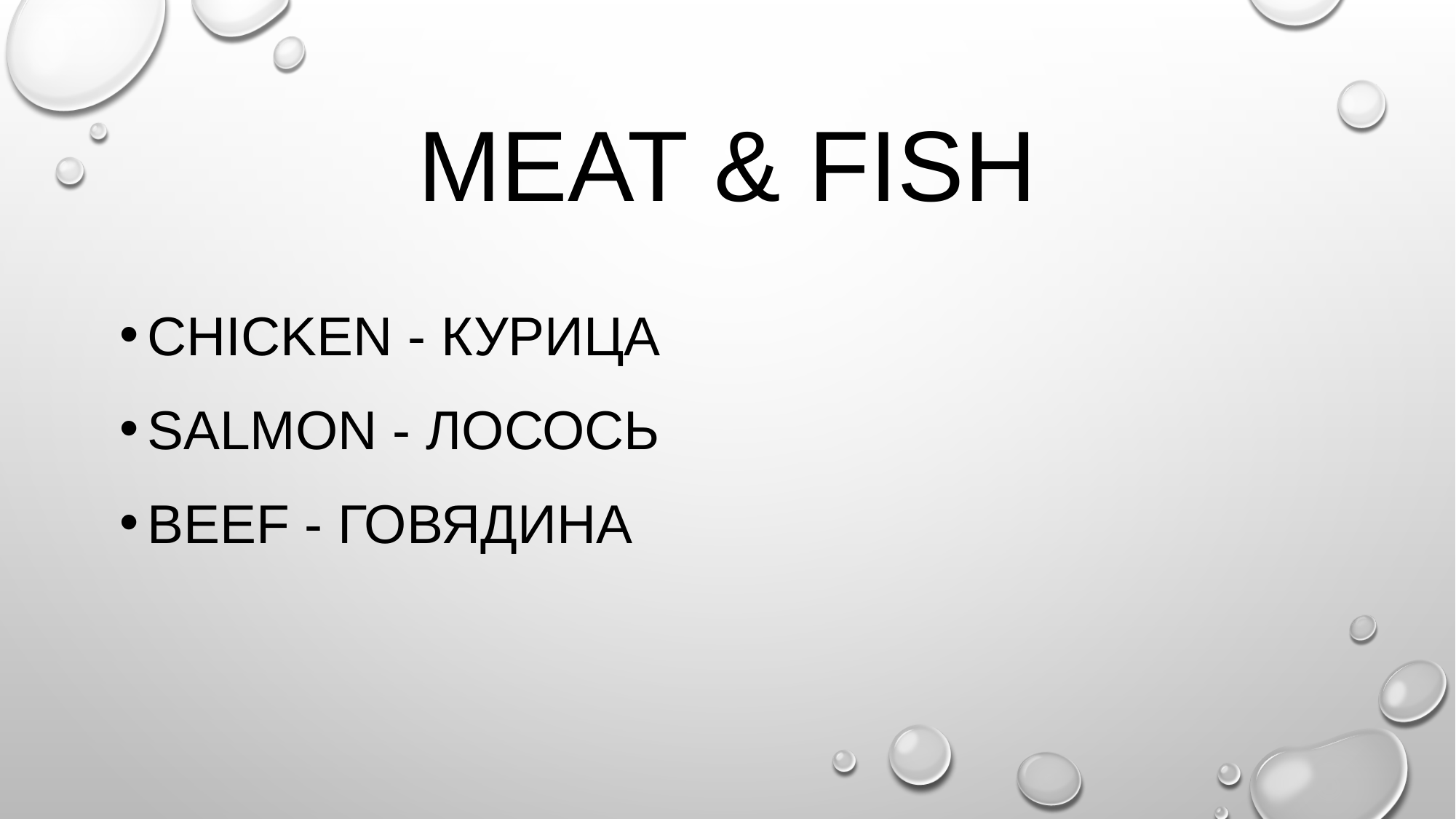

# Meat & fish
Chicken - курица
Salmon - лосось
Beef - говядина